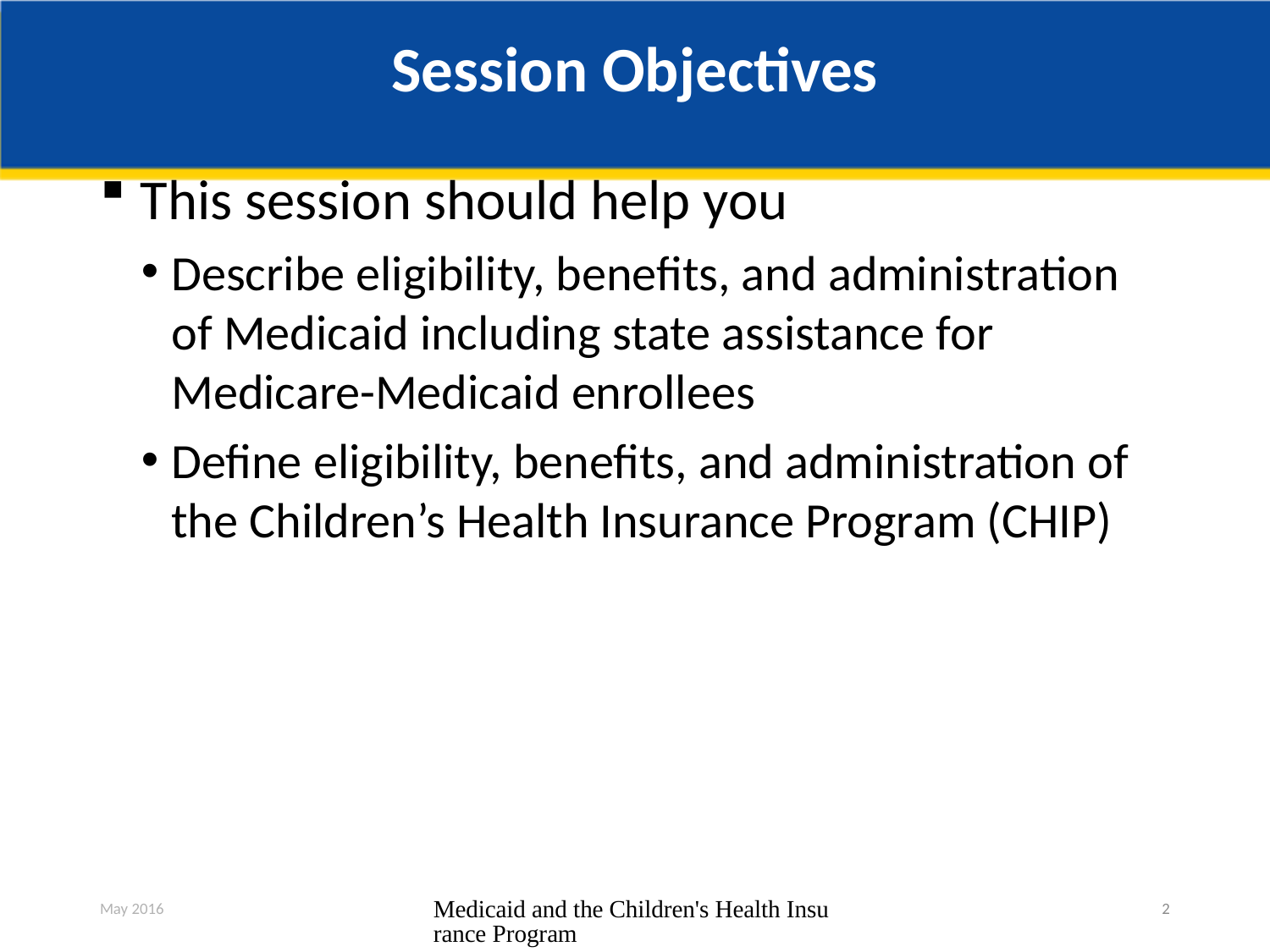

# Session Objectives
This session should help you
Describe eligibility, benefits, and administration of Medicaid including state assistance for Medicare-Medicaid enrollees
Define eligibility, benefits, and administration of the Children’s Health Insurance Program (CHIP)

May 2016
Medicaid and the Children's Health Insurance Program
2